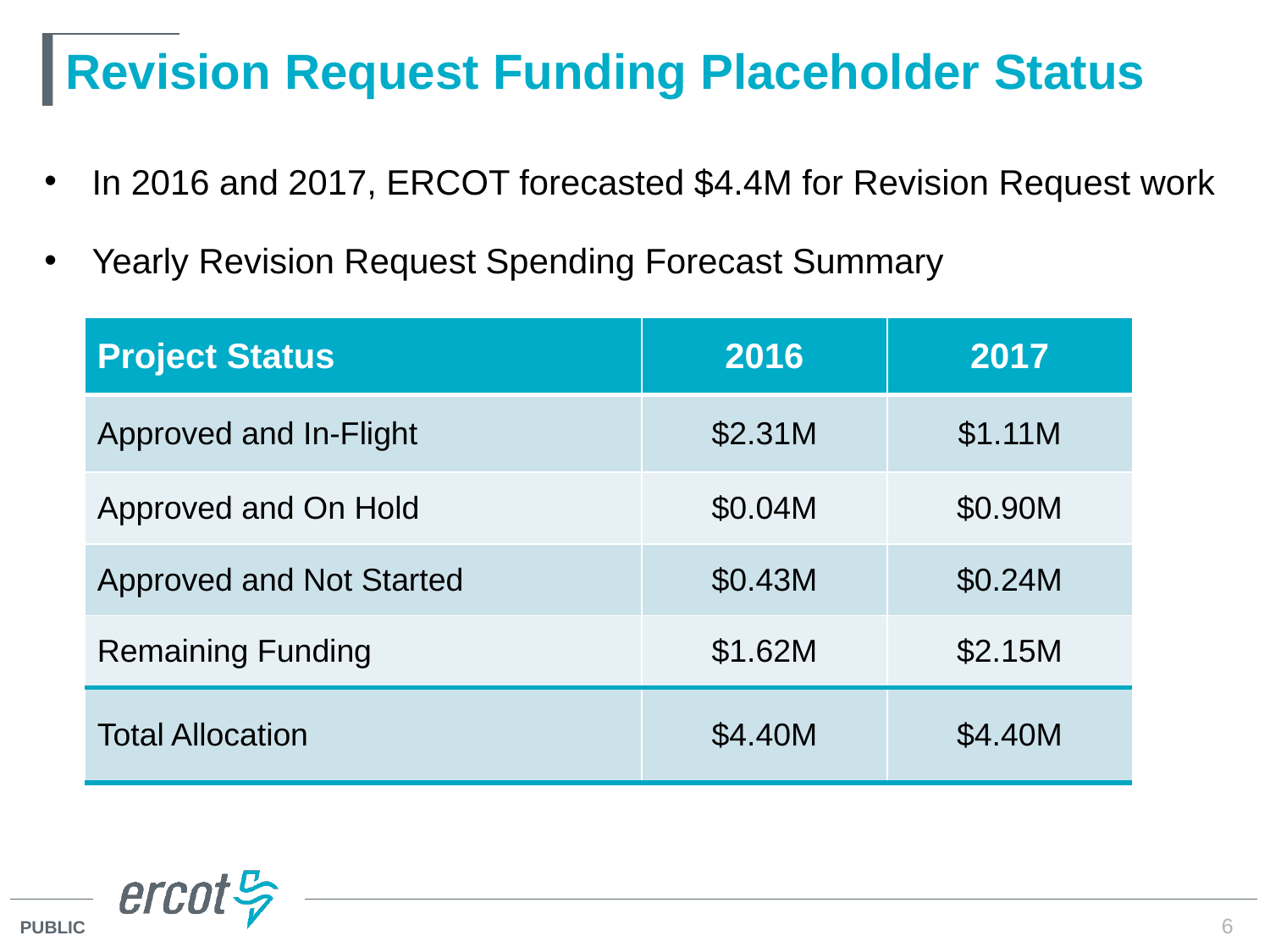

# Revision Request Funding Placeholder Status
In 2016 and 2017, ERCOT forecasted $4.4M for Revision Request work

Yearly Revision Request Spending Forecast Summary
| Project Status | 2016 | 2017 |
| --- | --- | --- |
| Approved and In-Flight | $2.31M | $1.11M |
| Approved and On Hold | $0.04M | $0.90M |
| Approved and Not Started | $0.43M | $0.24M |
| Remaining Funding | $1.62M | $2.15M |
| Total Allocation | $4.40M | $4.40M |
6